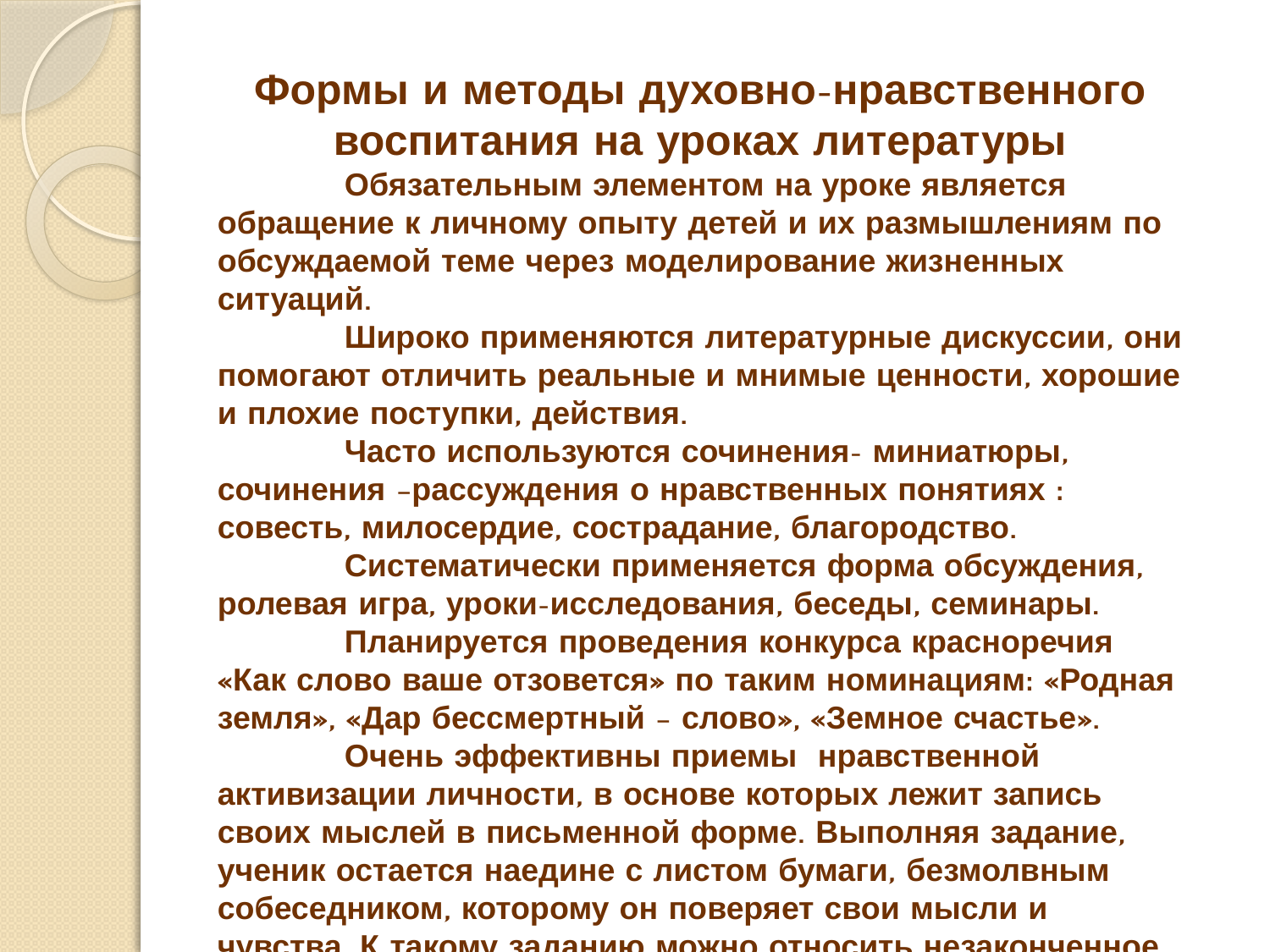

Формы и методы духовно-нравственного воспитания на уроках литературы
 	Обязательным элементом на уроке является обращение к личному опыту детей и их размышлениям по обсуждаемой теме через моделирование жизненных ситуаций.
	Широко применяются литературные дискуссии, они помогают отличить реальные и мнимые ценности, хорошие и плохие поступки, действия.
	Часто используются сочинения- миниатюры, сочинения –рассуждения о нравственных понятиях : совесть, милосердие, сострадание, благородство.
	Систематически применяется форма обсуждения, ролевая игра, уроки-исследования, беседы, семинары.
	Планируется проведения конкурса красноречия «Как слово ваше отзовется» по таким номинациям: «Родная земля», «Дар бессмертный – слово», «Земное счастье».
	Очень эффективны приемы  нравственной активизации личности, в основе которых лежит запись своих мыслей в письменной форме. Выполняя задание, ученик остается наедине с листом бумаги, безмолвным собеседником, которому он поверяет свои мысли и чувства. К такому заданию можно относить незаконченное предложение.